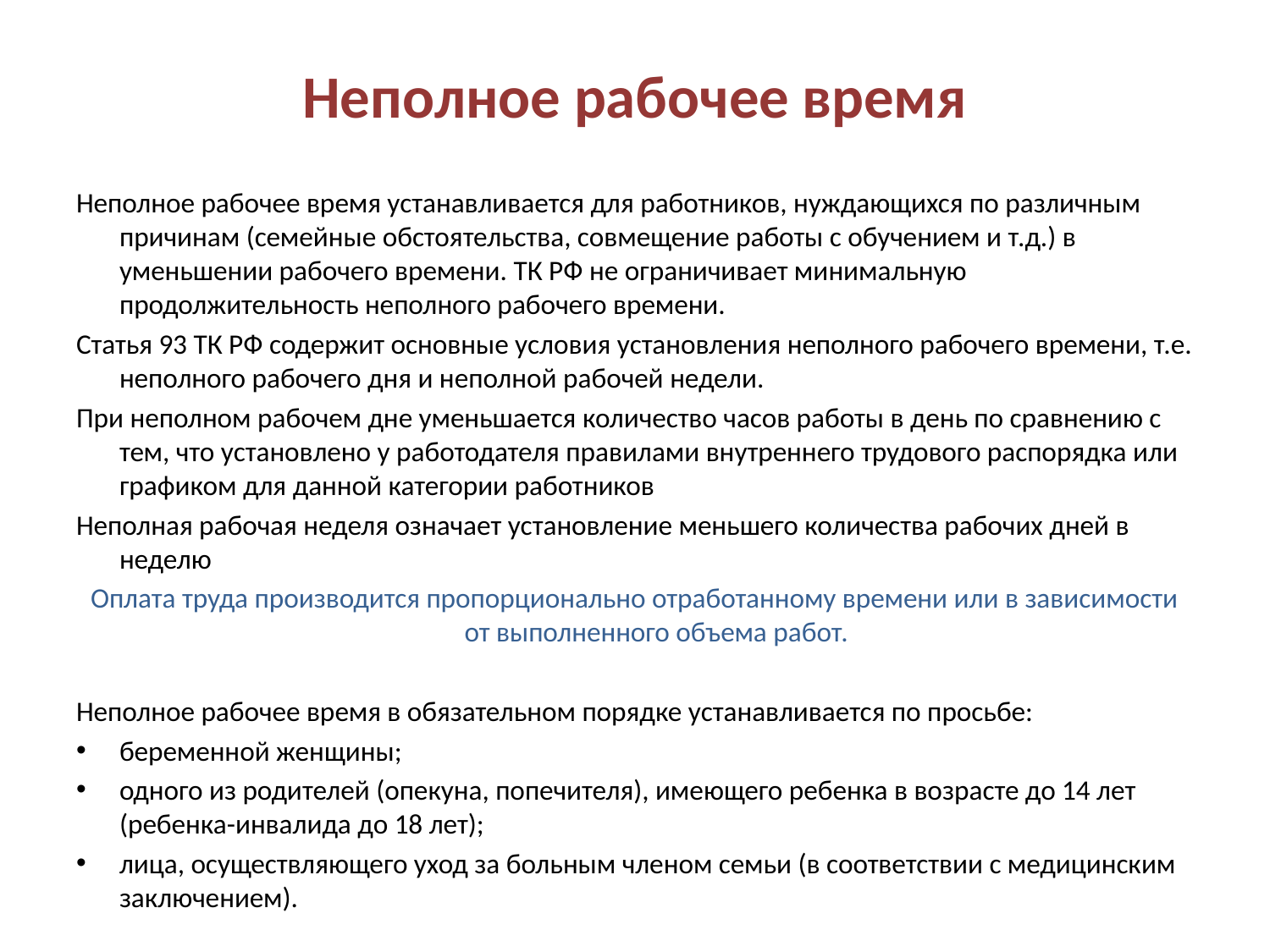

# Неполное рабочее время
Неполное рабочее время устанавливается для работников, нуждающихся по различным причинам (семейные обстоятельства, совмещение работы с обучением и т.д.) в уменьшении рабочего времени. ТК РФ не ограничивает минимальную продолжительность неполного рабочего времени.
Статья 93 ТК РФ содержит основные условия установления неполного рабочего времени, т.е. неполного рабочего дня и неполной рабочей недели.
При неполном рабочем дне уменьшается количество часов работы в день по сравнению с тем, что установлено у работодателя правилами внутреннего трудового распорядка или графиком для данной категории работников
Неполная рабочая неделя означает установление меньшего количества рабочих дней в неделю
Оплата труда производится пропорционально отработанному времени или в зависимости от выполненного объема работ.

Неполное рабочее время в обязательном порядке устанавливается по просьбе:
беременной женщины;
одного из родителей (опекуна, попечителя), имеющего ребенка в возрасте до 14 лет (ребенка-инвалида до 18 лет);
лица, осуществляющего уход за больным членом семьи (в соответствии с медицинским заключением).